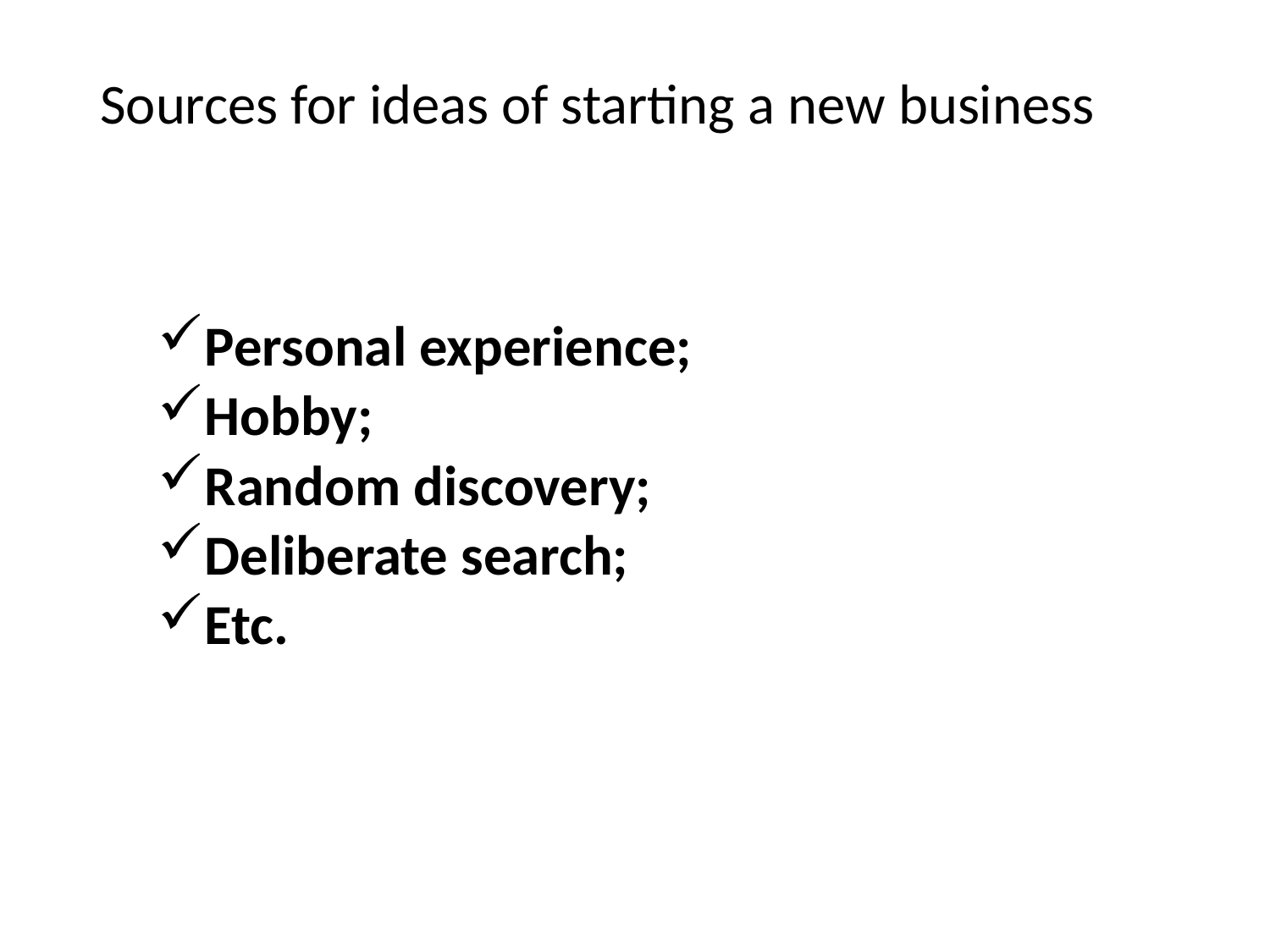

# Sources for ideas of starting a new business

Personal experience;
Hobby;
Random discovery;
Deliberate search;
Etc.